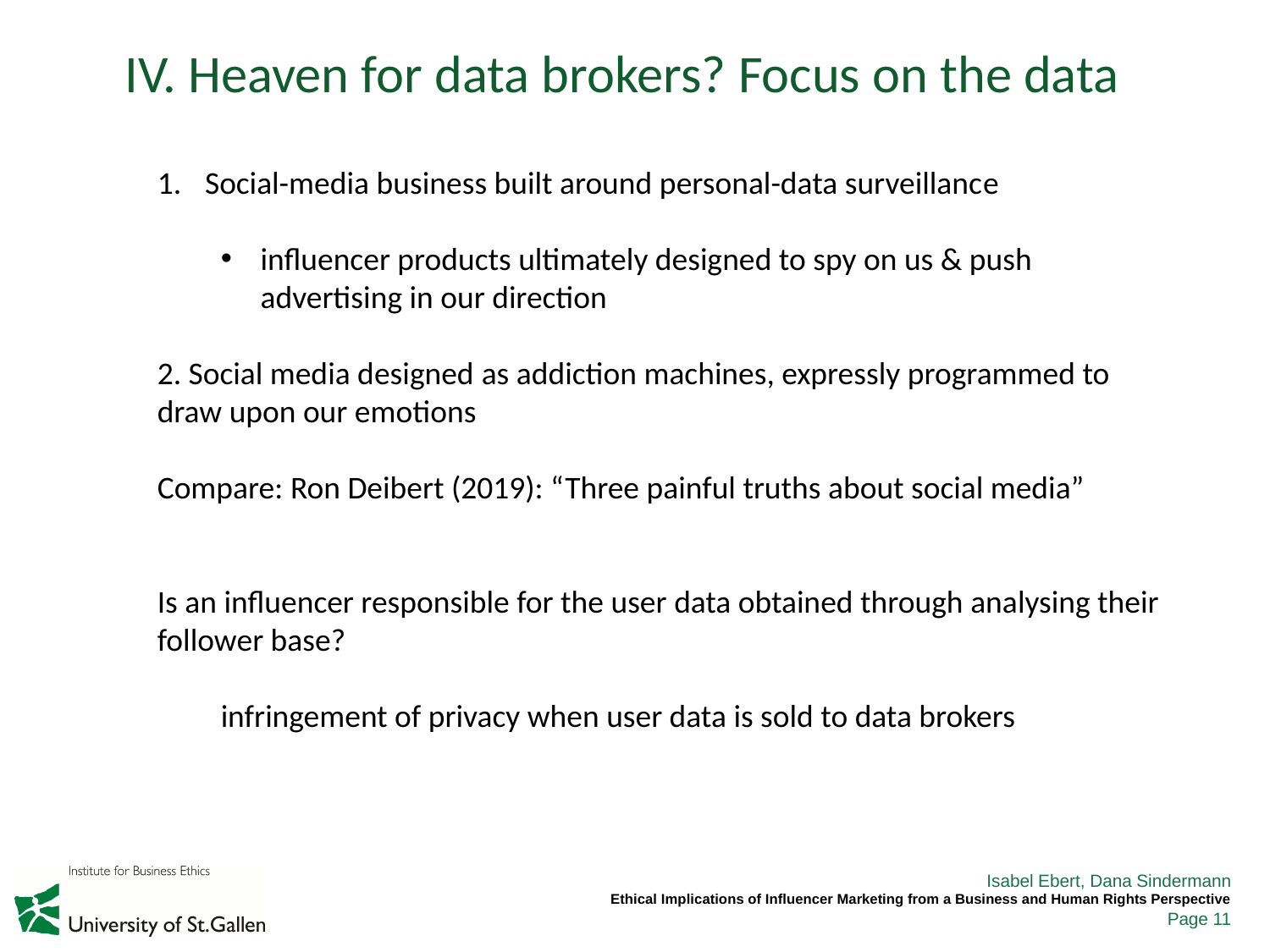

# IV. Heaven for data brokers? Focus on the data
Social-media business built around personal-data surveillance

influencer products ultimately designed to spy on us & push advertising in our direction

2. Social media designed as addiction machines, expressly programmed to draw upon our emotions

Compare: Ron Deibert (2019): “Three painful truths about social media”

Is an influencer responsible for the user data obtained through analysing their follower base?

infringement of privacy when user data is sold to data brokers